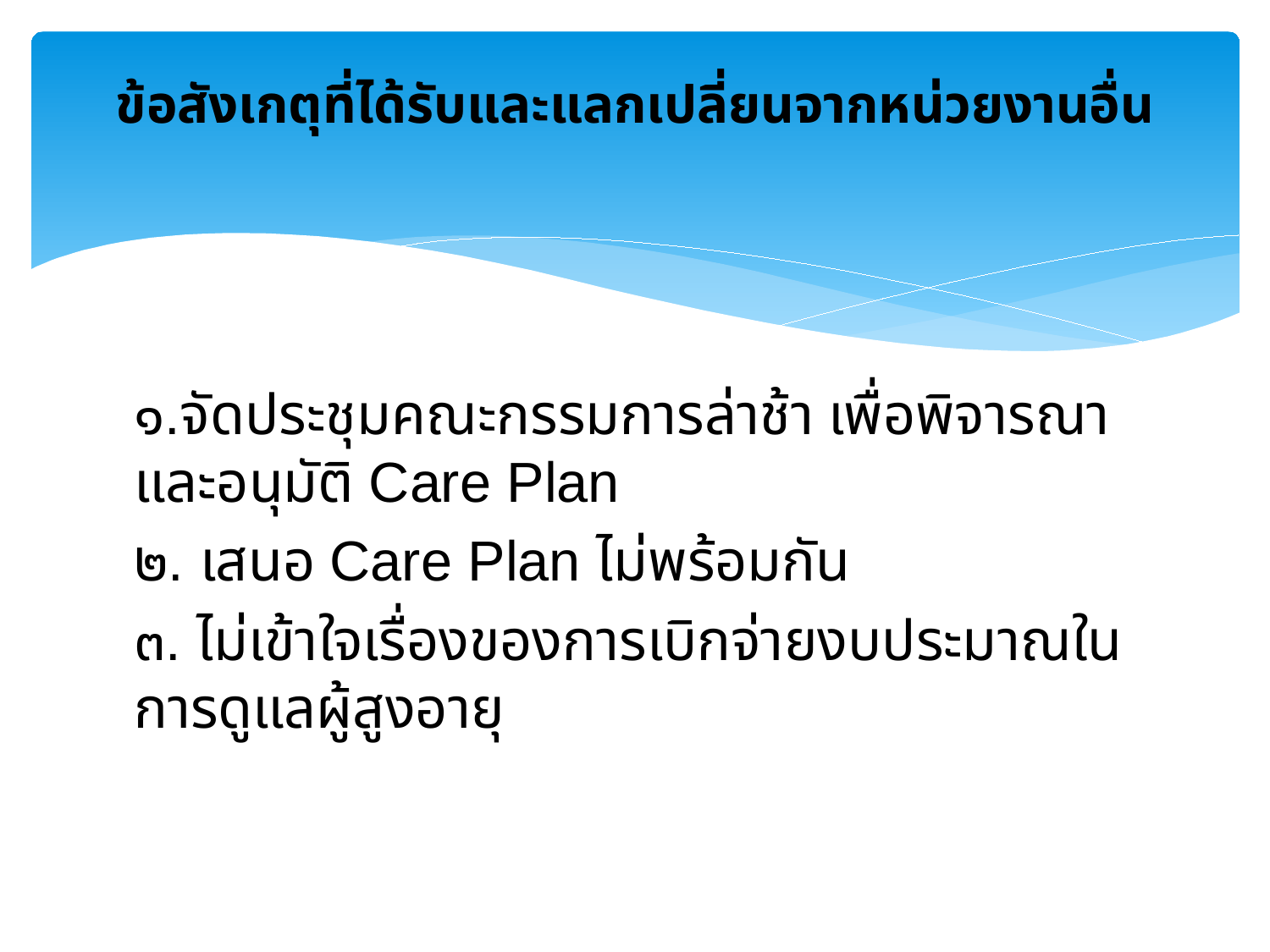

# ข้อสังเกตุที่ได้รับและแลกเปลี่ยนจากหน่วยงานอื่น
๑.จัดประชุมคณะกรรมการล่าช้า เพื่อพิจารณาและอนุมัติ Care Plan
๒. เสนอ Care Plan ไม่พร้อมกัน
๓. ไม่เข้าใจเรื่องของการเบิกจ่ายงบประมาณในการดูแลผู้สูงอายุ